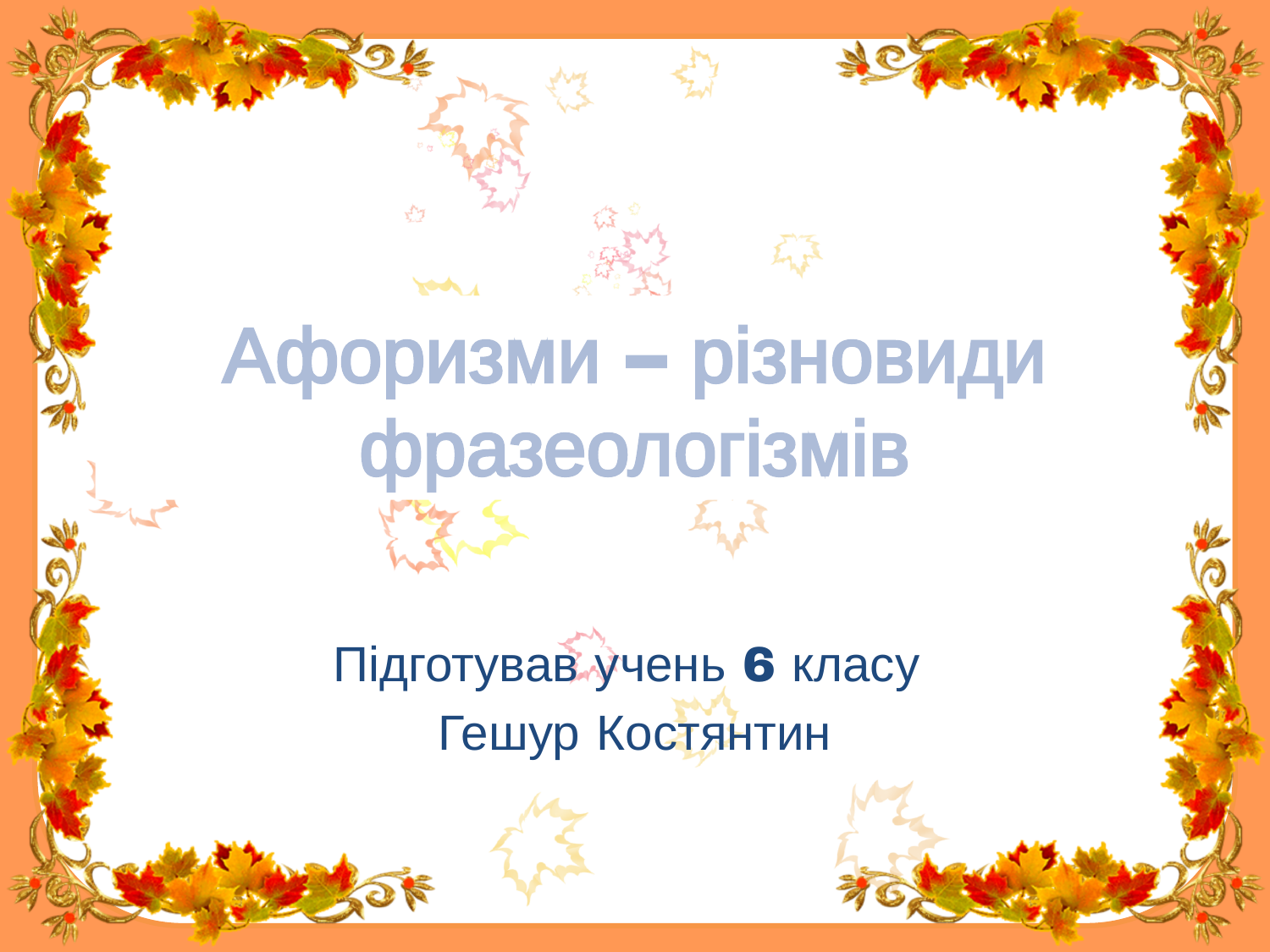

# Афоризми – різновиди фразеологізмів
Підготував учень 6 класу
Гешур Костянтин